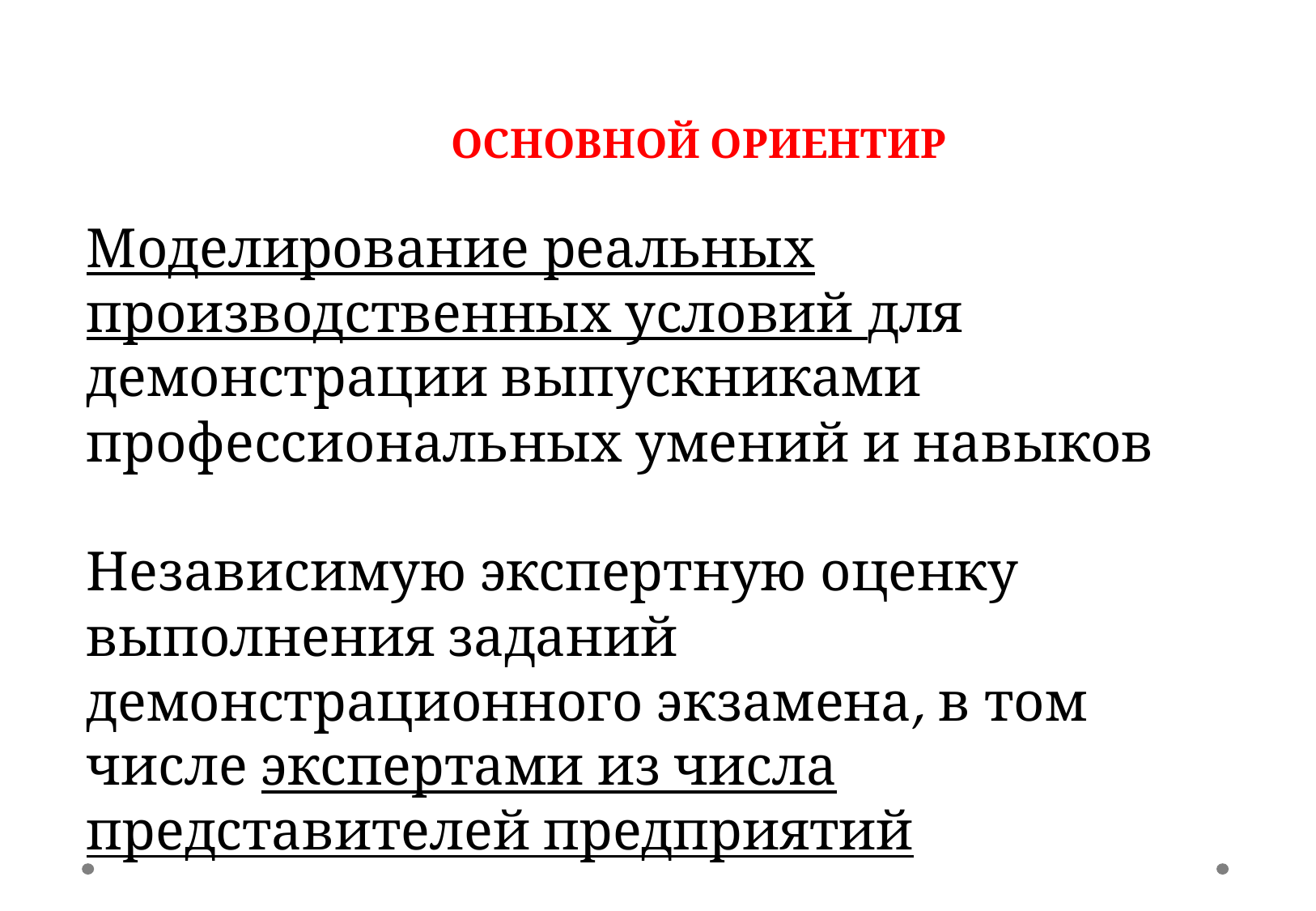

#
Основной ориентир
Моделирование реальных производственных условий для демонстрации выпускниками профессиональных умений и навыков

Независимую экспертную оценку выполнения заданий демонстрационного экзамена, в том числе экспертами из числа представителей предприятий